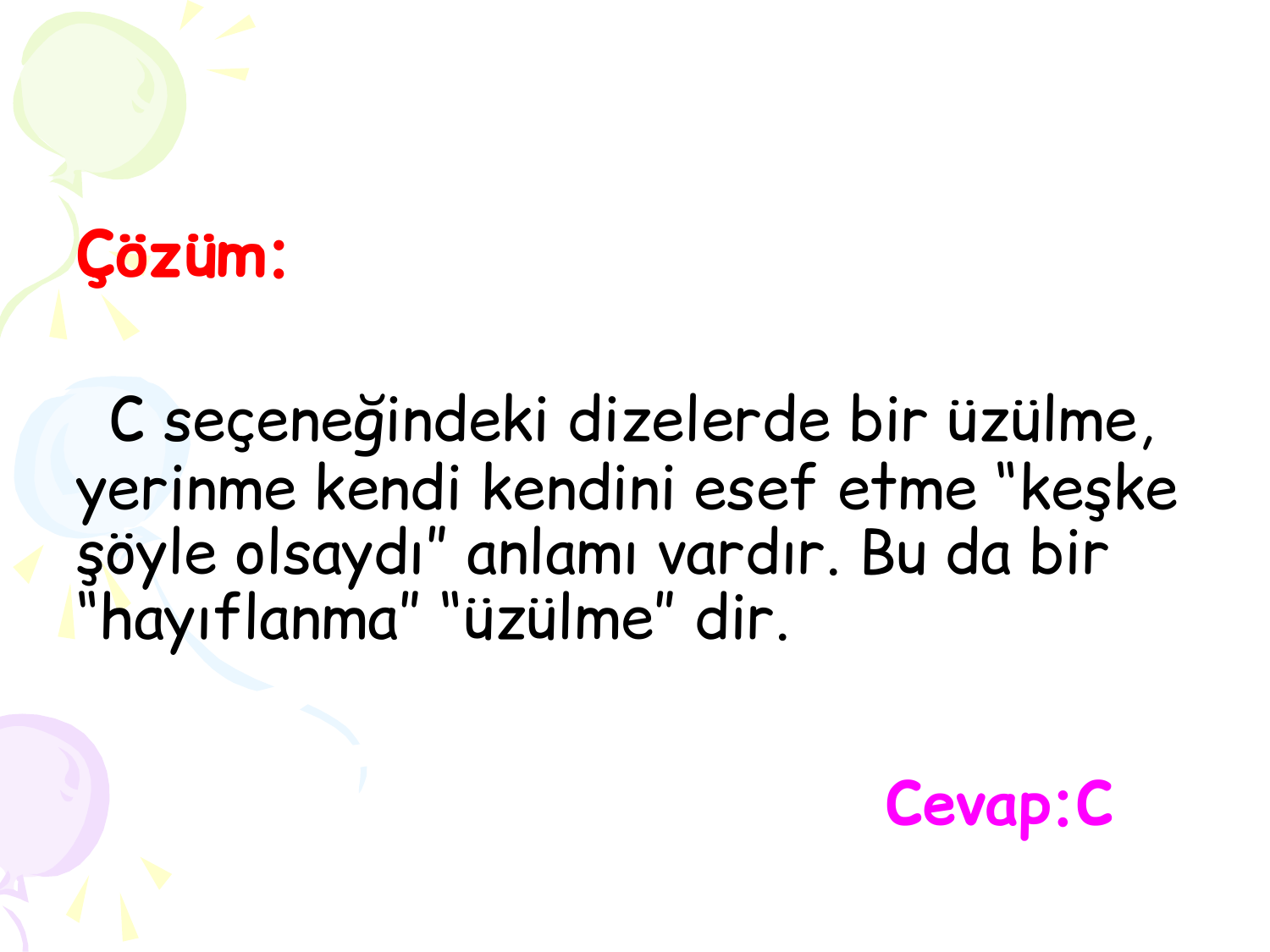

# Çözüm: C seçeneğindeki dizelerde bir üzülme, yerinme kendi kendini esef etme “keşke şöyle olsaydı” anlamı vardır. Bu da bir “hayıflanma” “üzülme” dir. Cevap:C